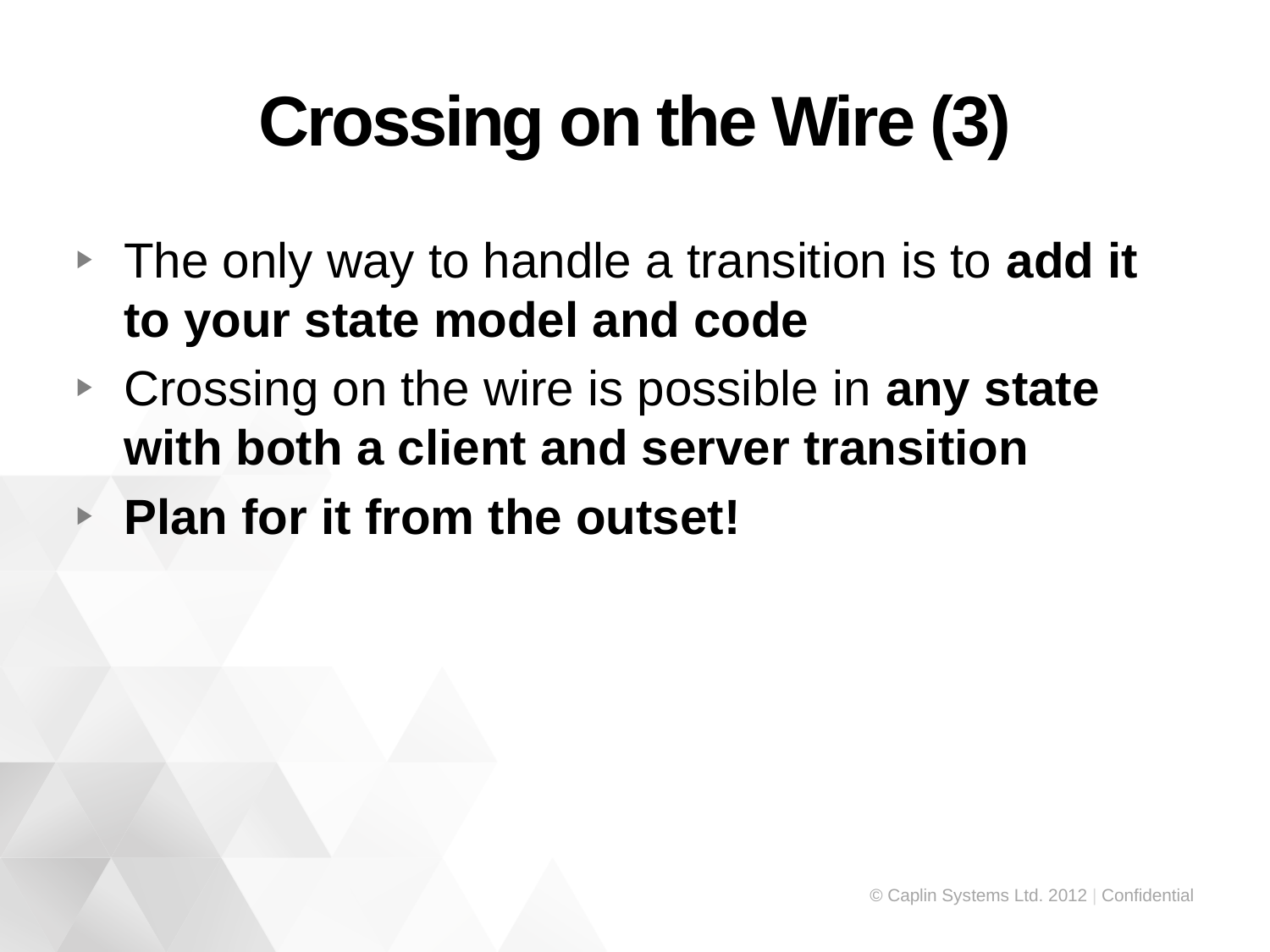

# Crossing on the Wire (3)
The only way to handle a transition is to add it to your state model and code
Crossing on the wire is possible in any state with both a client and server transition
Plan for it from the outset!